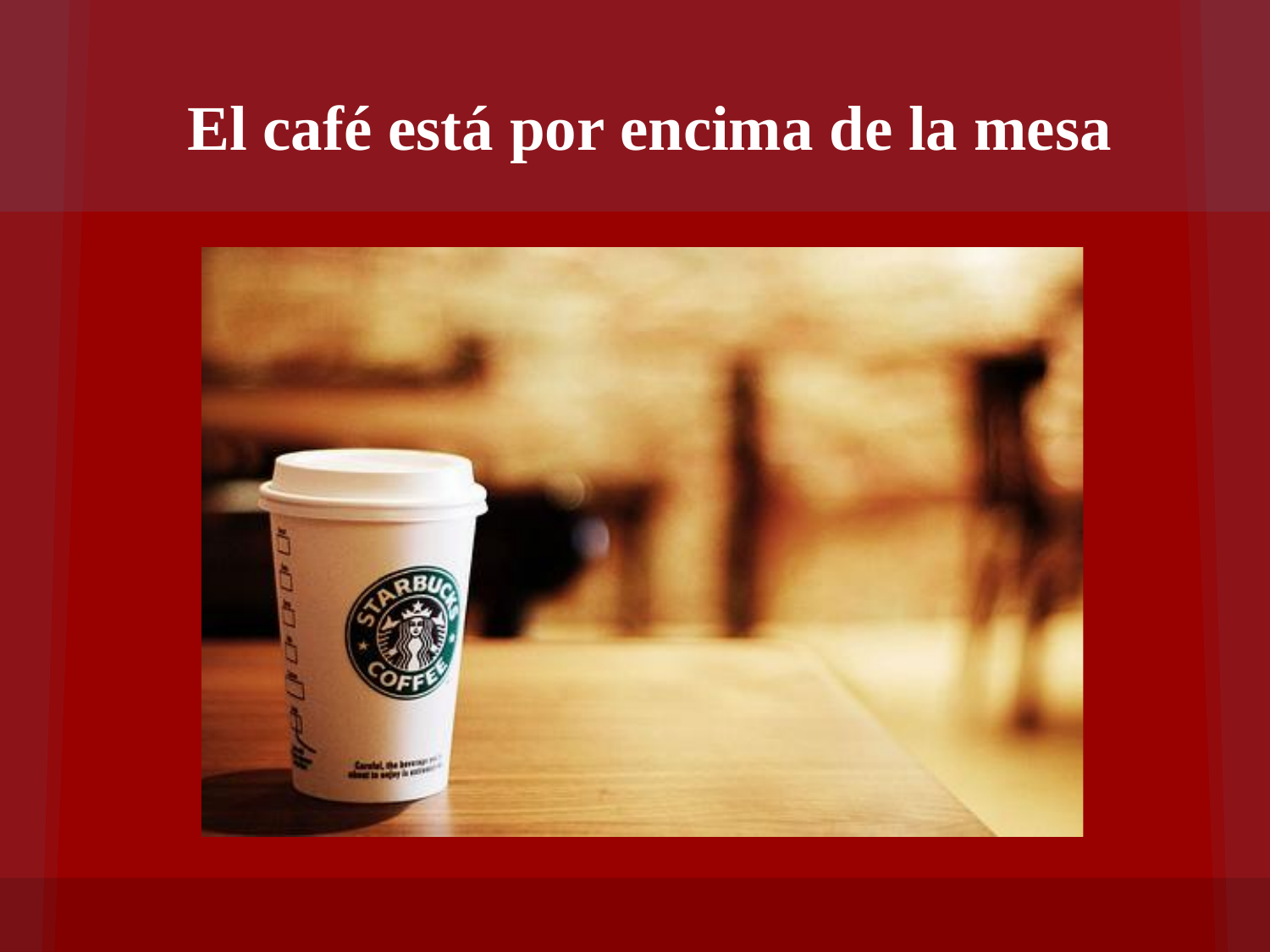

# El café está por encima de la mesa